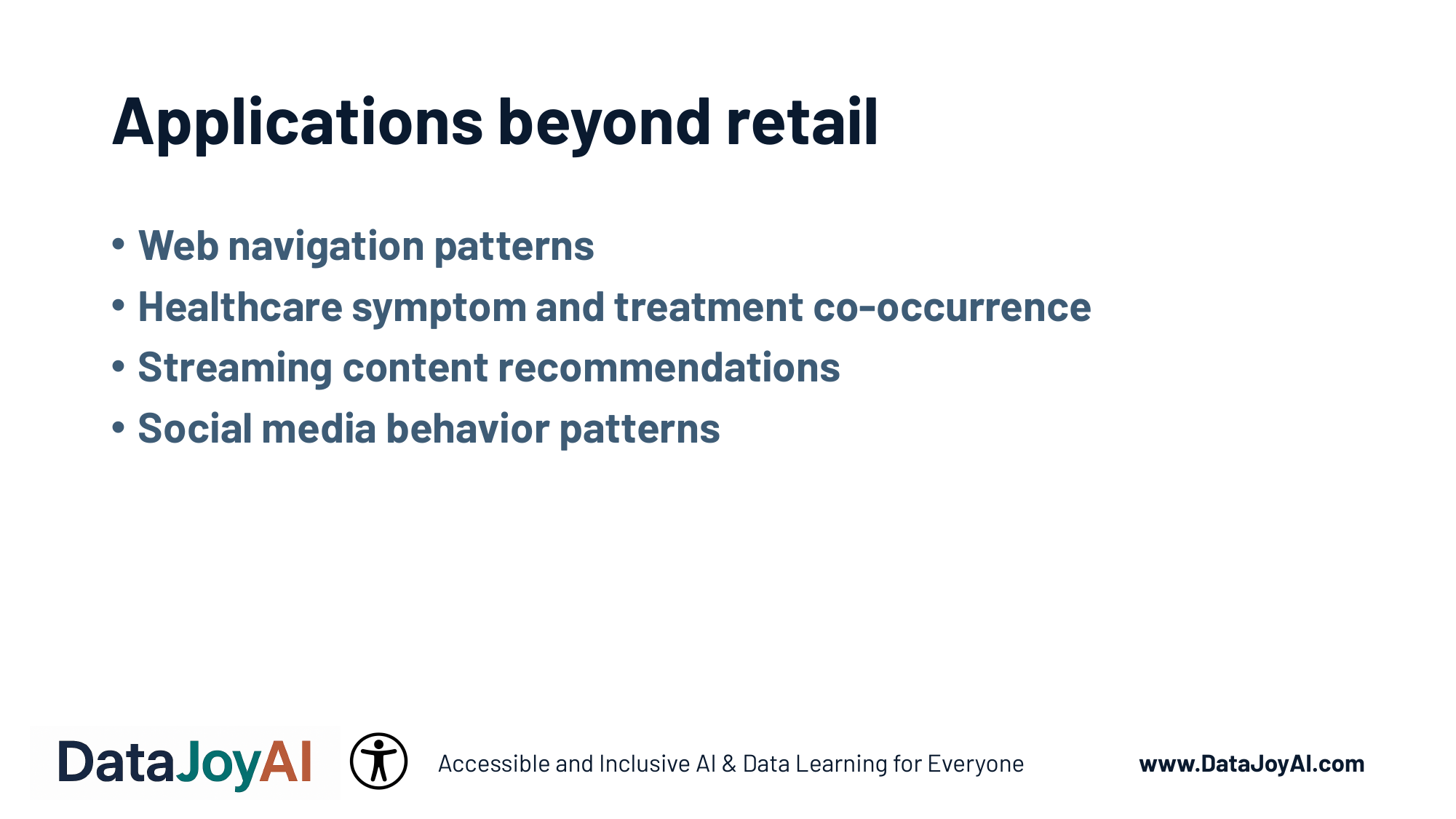

# Applications beyond retail
Web navigation patterns
Healthcare symptom and treatment co‑occurrence
Streaming content recommendations
Social media behavior patterns